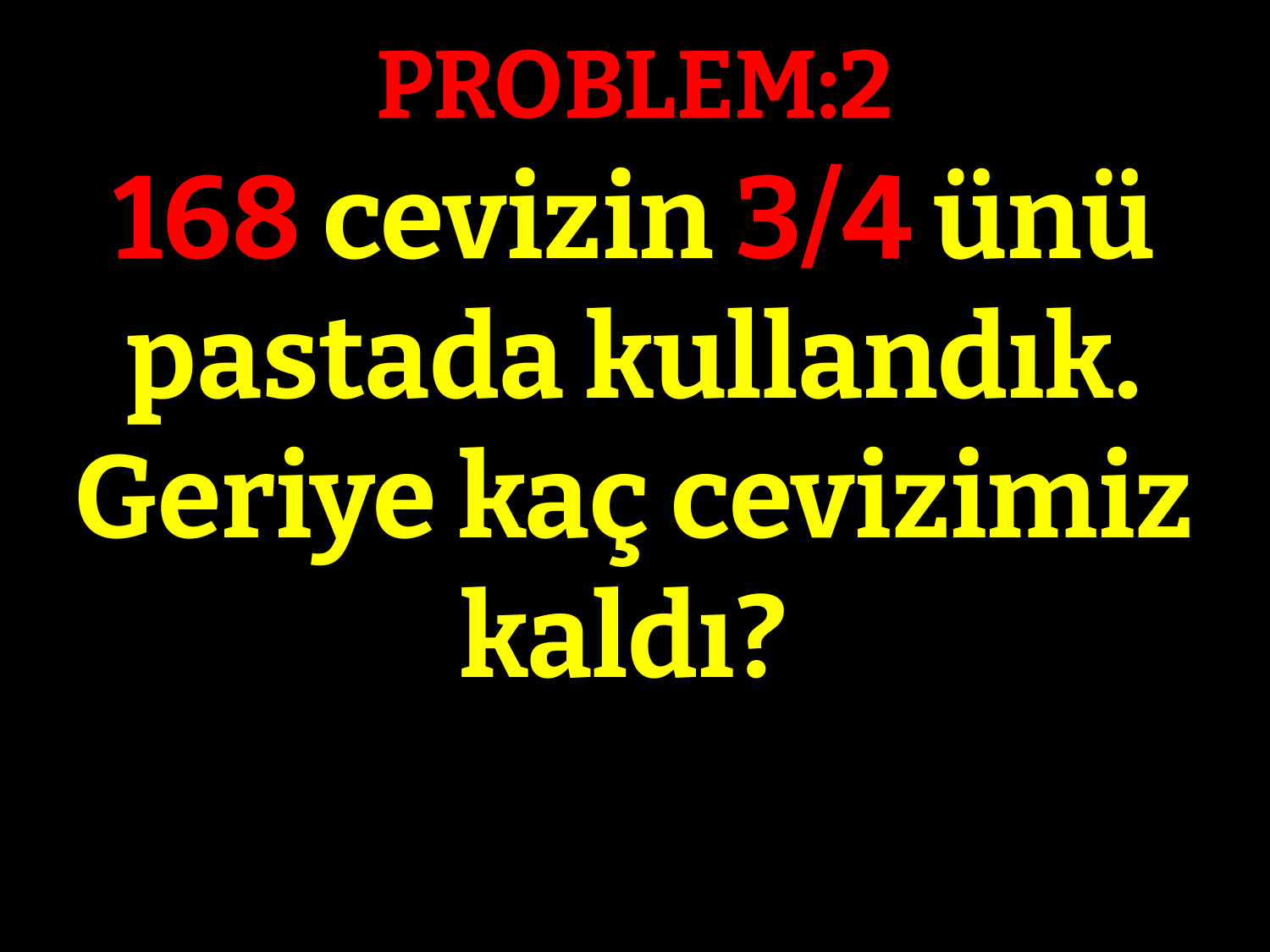

PROBLEM:2
168 cevizin 3/4 ünü pastada kullandık. Geriye kaç cevizimiz kaldı?
#